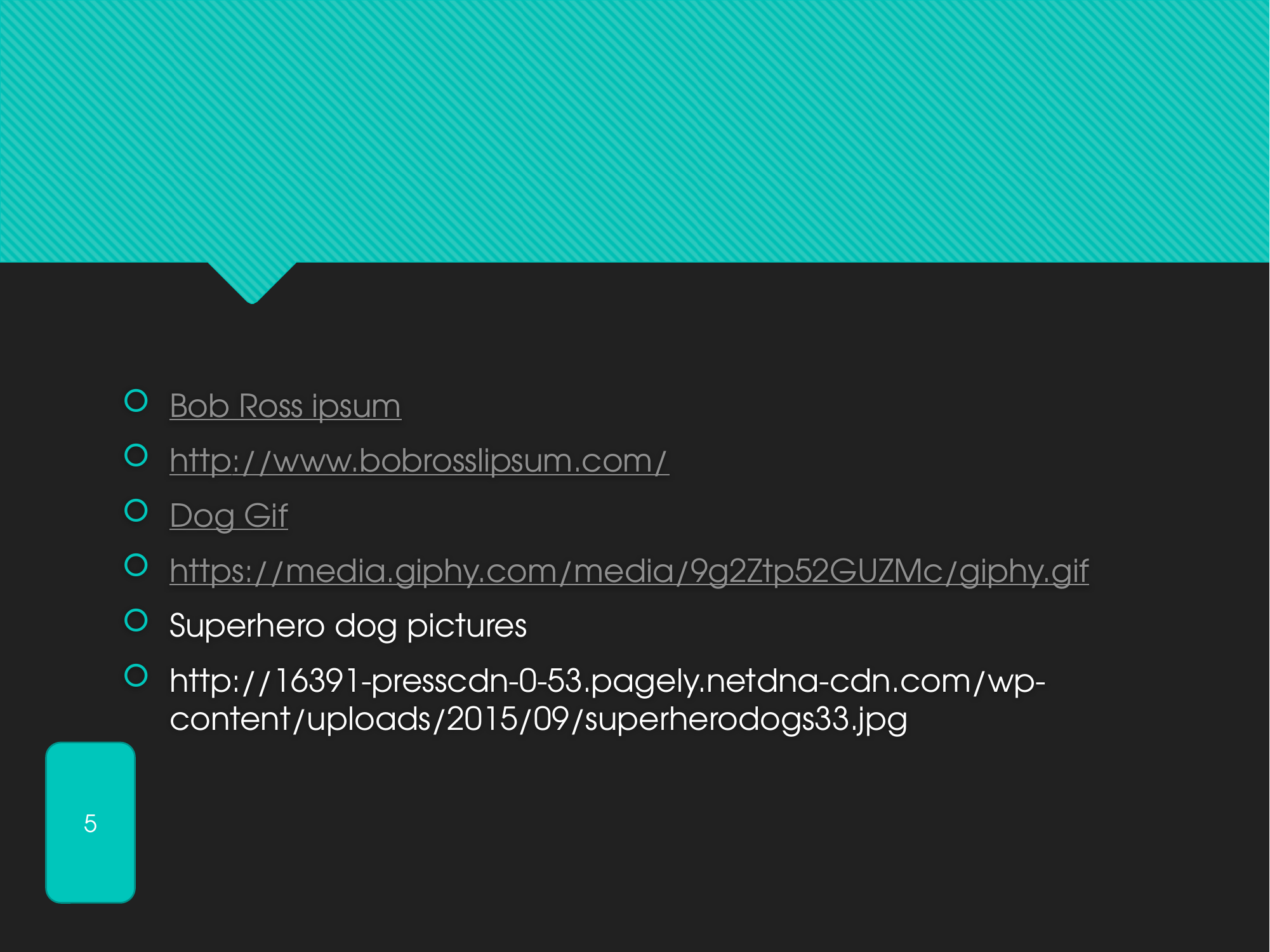

#
Bob Ross ipsum
http://www.bobrosslipsum.com/
Dog Gif
https://media.giphy.com/media/9g2Ztp52GUZMc/giphy.gif
Superhero dog pictures
http://16391-presscdn-0-53.pagely.netdna-cdn.com/wp-content/uploads/2015/09/superherodogs33.jpg
5